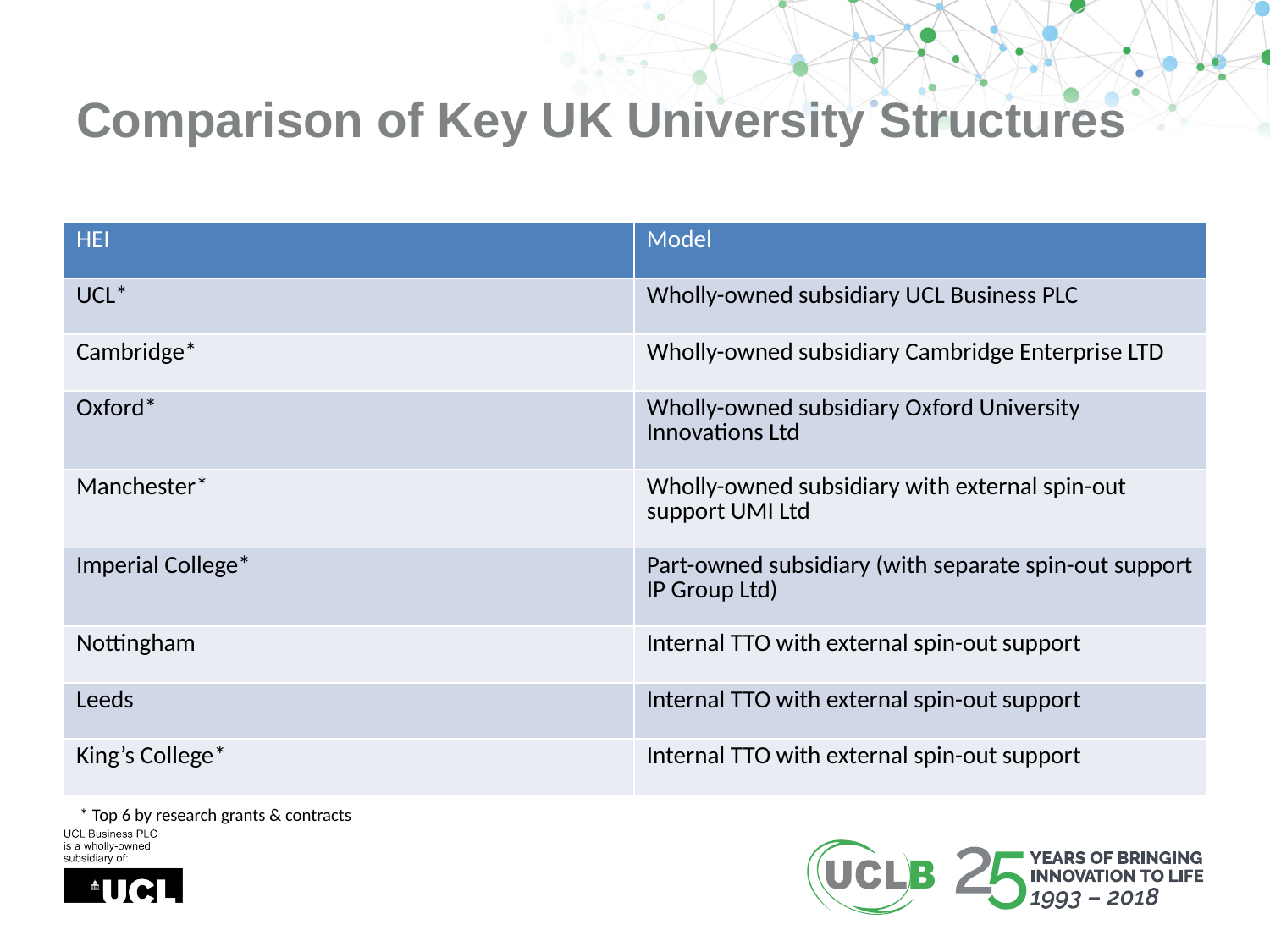

# Comparison of Key UK University Structures
| HEI | Model |
| --- | --- |
| UCL\* | Wholly-owned subsidiary UCL Business PLC |
| Cambridge\* | Wholly-owned subsidiary Cambridge Enterprise LTD |
| Oxford\* | Wholly-owned subsidiary Oxford University Innovations Ltd |
| Manchester\* | Wholly-owned subsidiary with external spin-out support UMI Ltd |
| Imperial College\* | Part-owned subsidiary (with separate spin-out support IP Group Ltd) |
| Nottingham | Internal TTO with external spin-out support |
| Leeds | Internal TTO with external spin-out support |
| King’s College\* | Internal TTO with external spin-out support |
* Top 6 by research grants & contracts